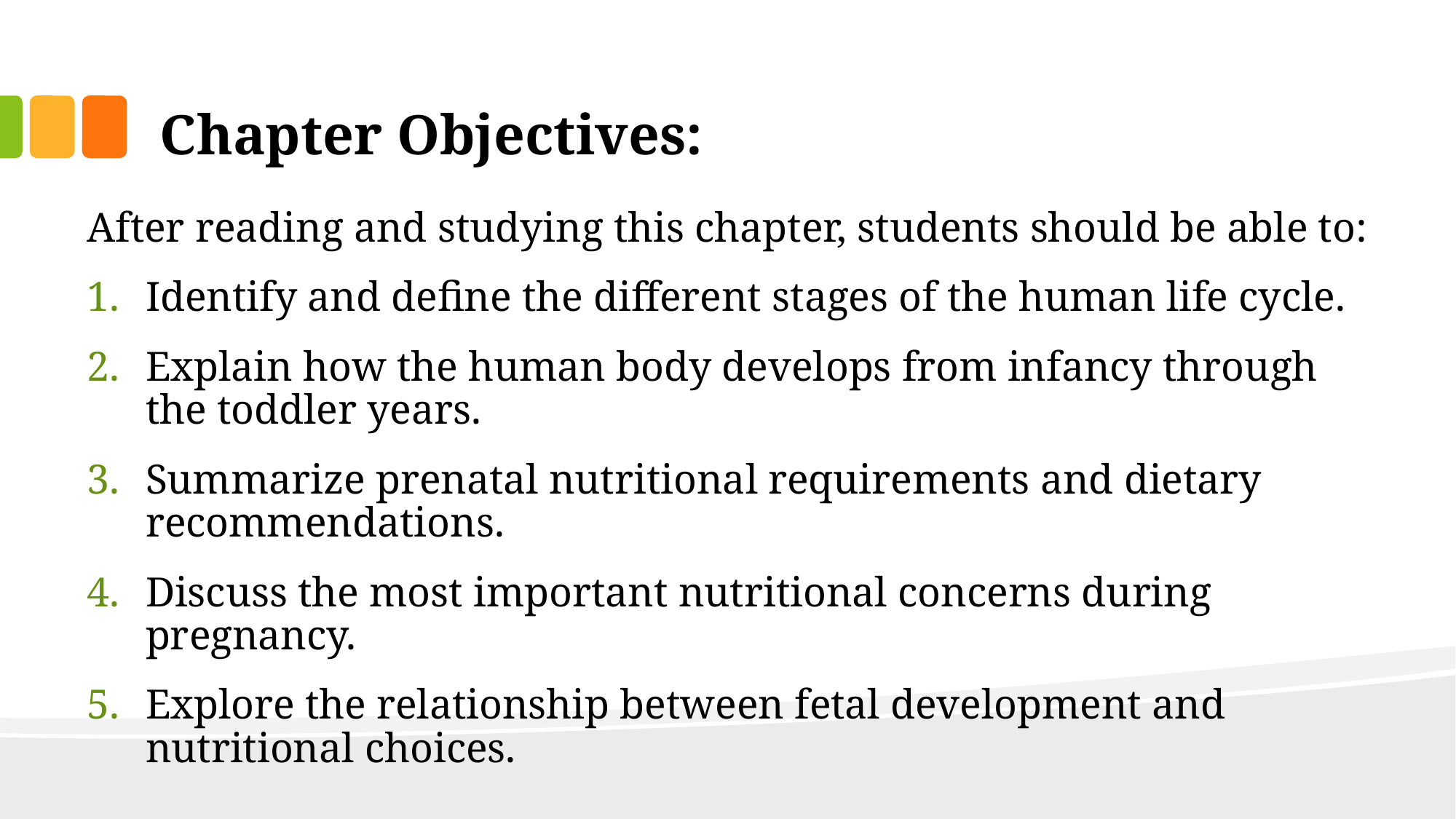

# Chapter Objectives:
After reading and studying this chapter, students should be able to:
Identify and define the different stages of the human life cycle.
Explain how the human body develops from infancy through the toddler years.
Summarize prenatal nutritional requirements and dietary recommendations.
Discuss the most important nutritional concerns during pregnancy.
Explore the relationship between fetal development and nutritional choices.